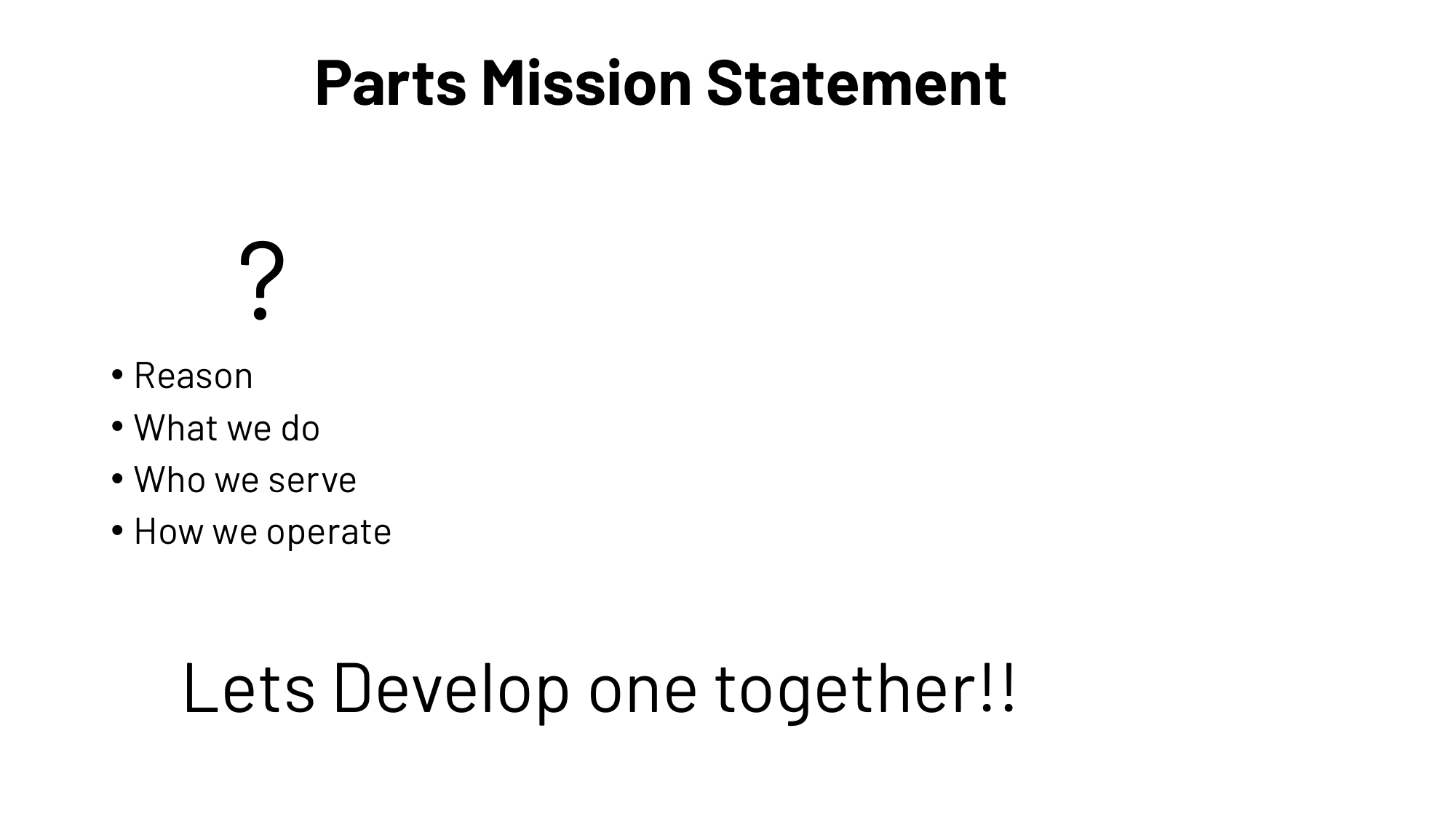

# Parts Mission Statement
					   ?
Reason
What we do
Who we serve
How we operate

     Lets Develop one together!!